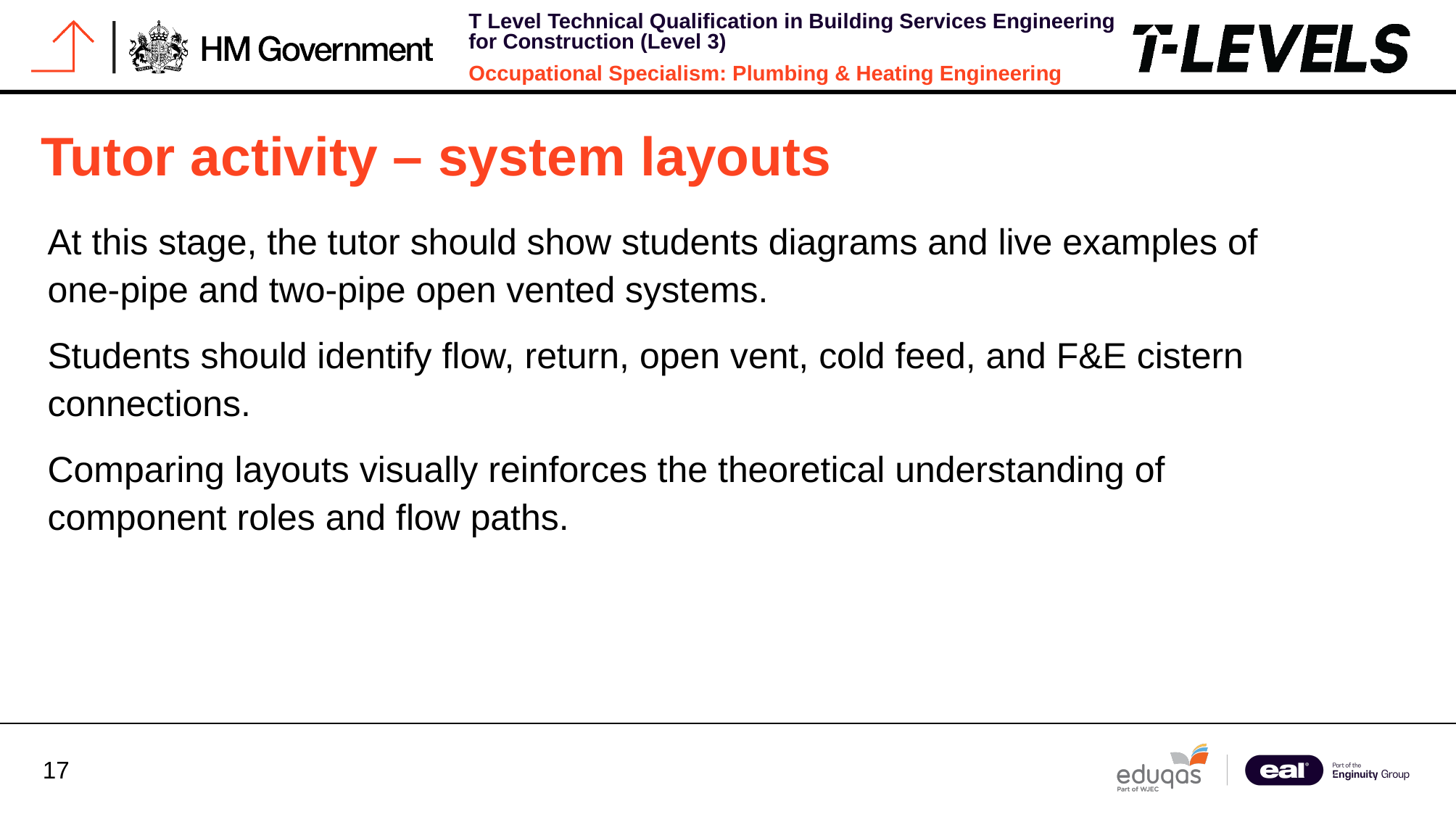

# Tutor activity – system layouts
At this stage, the tutor should show students diagrams and live examples of one-pipe and two-pipe open vented systems.
Students should identify flow, return, open vent, cold feed, and F&E cistern connections.
Comparing layouts visually reinforces the theoretical understanding of component roles and flow paths.